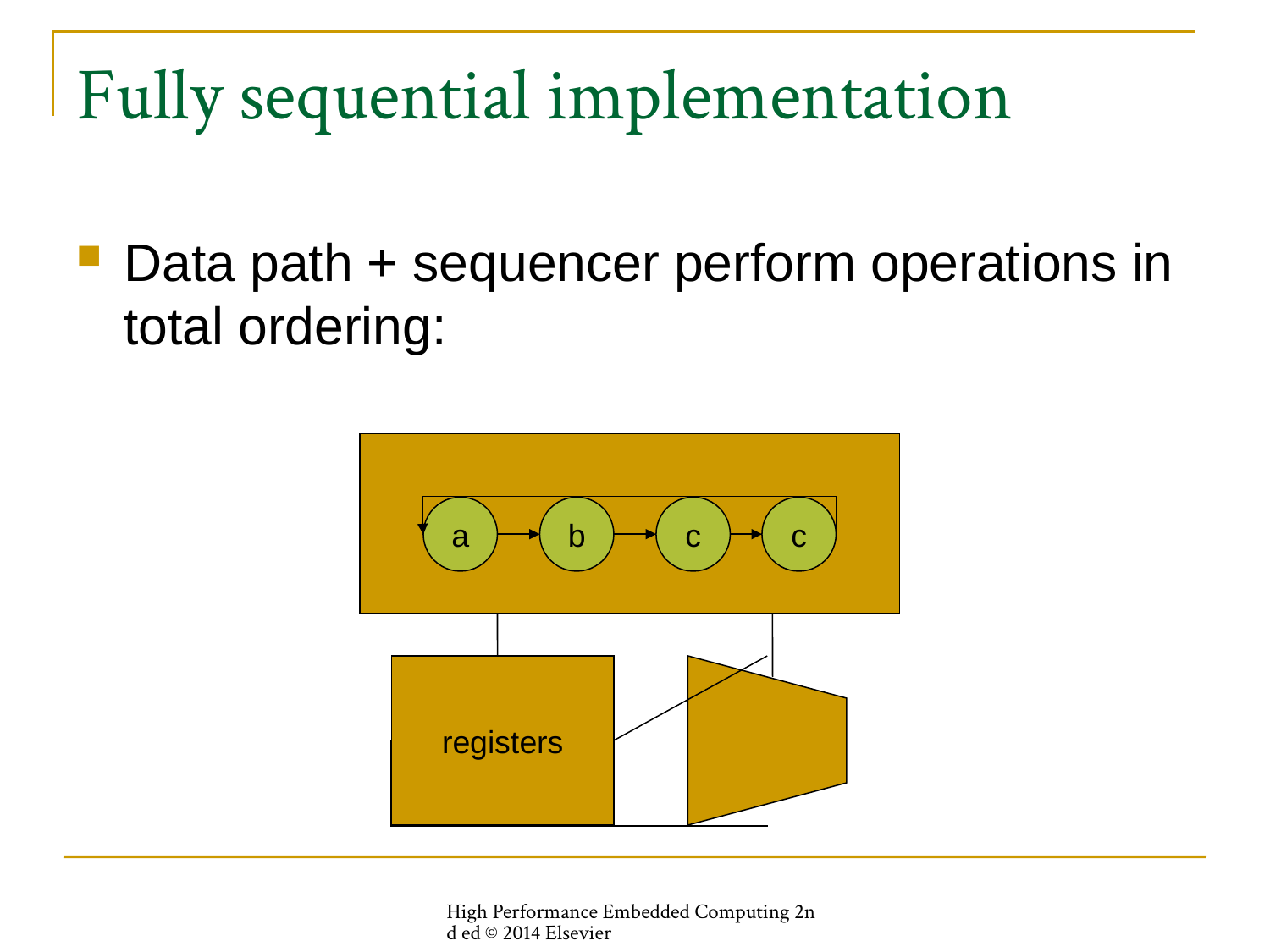

# Fully sequential implementation
Data path + sequencer perform operations in total ordering:

a
b
c
c

registers

High Performance Embedded Computing 2nd ed © 2014 Elsevier